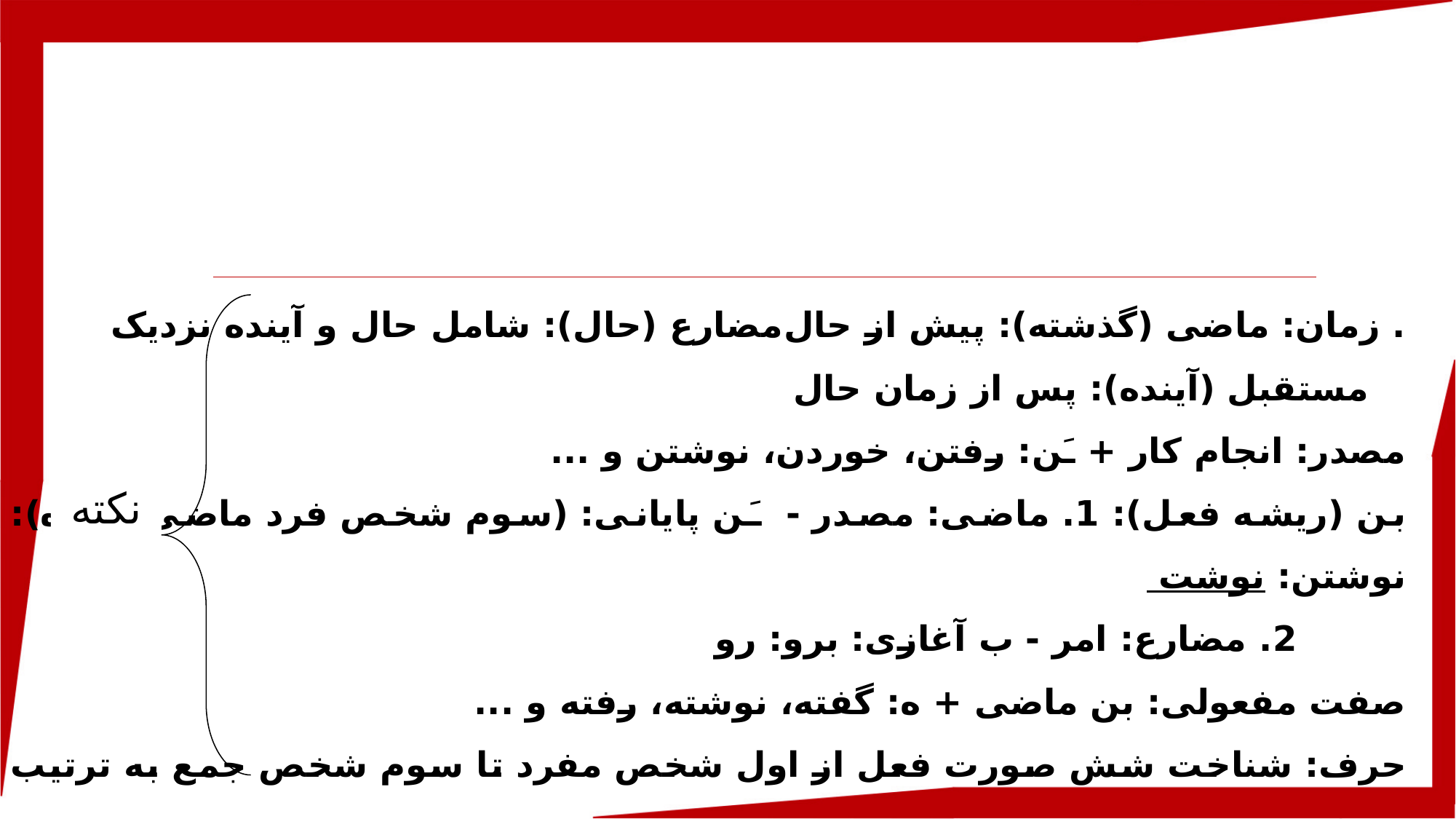

. زمان: ماضی (گذشته): پیش از حال	مضارع (حال): شامل حال و آینده نزدیک
   مستقبل (آینده): پس از زمان حال
مصدر: انجام کار + ـَن: رفتن، خوردن، نوشتن و ...
بن (ریشه فعل): 1. ماضی: مصدر -  ـَن پایانی: (سوم شخص فرد ماضی ساده): نوشتن: نوشت
		2. مضارع: امر - ب آغازی: برو: رو
صفت مفعولی: بن ماضی + ه: گفته، نوشته، رفته و ...
حرف: شناخت شش صورت فعل از اول شخص مفرد تا سوم شخص جمع به ترتیب و پشت سر هم:
رفتم رفتی رفت رفتی رفتید رفتند

نکته